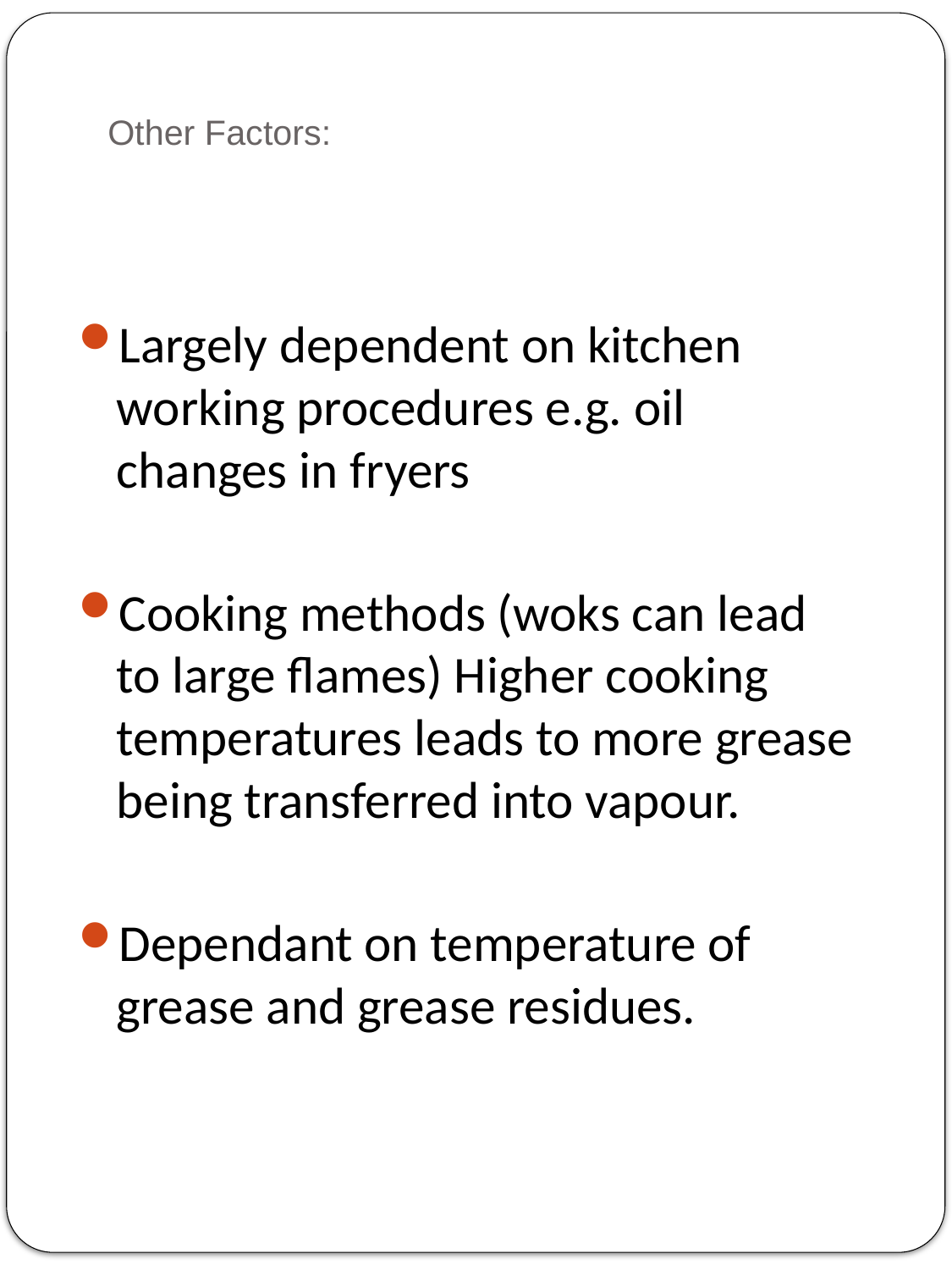

# Other Factors:
Largely dependent on kitchen working procedures e.g. oil changes in fryers

Cooking methods (woks can lead to large flames) Higher cooking temperatures leads to more grease being transferred into vapour.

Dependant on temperature of grease and grease residues.